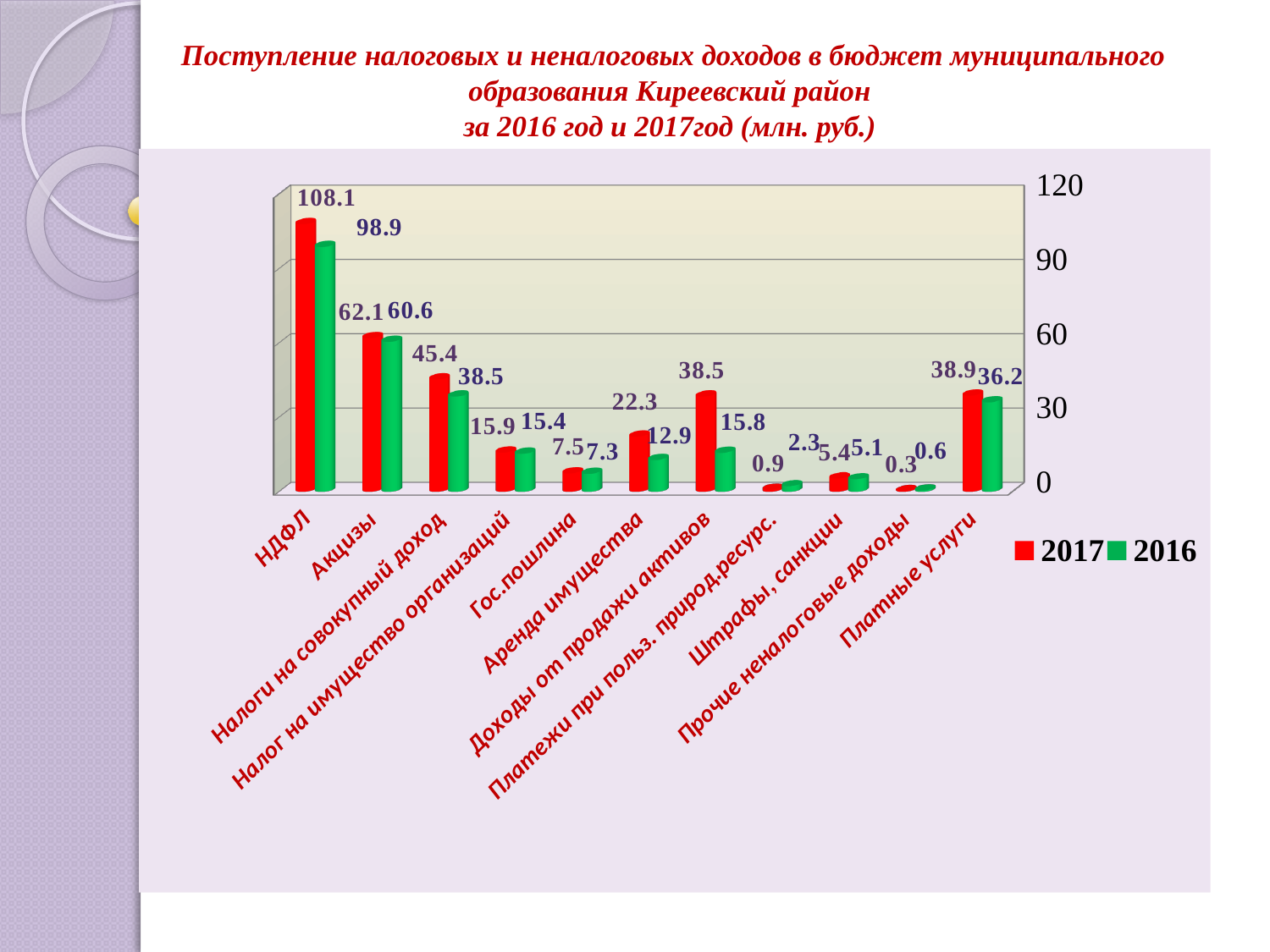

# Поступление налоговых и неналоговых доходов в бюджет муниципального образования Киреевский район за 2016 год и 2017год (млн. руб.)

[unsupported chart]